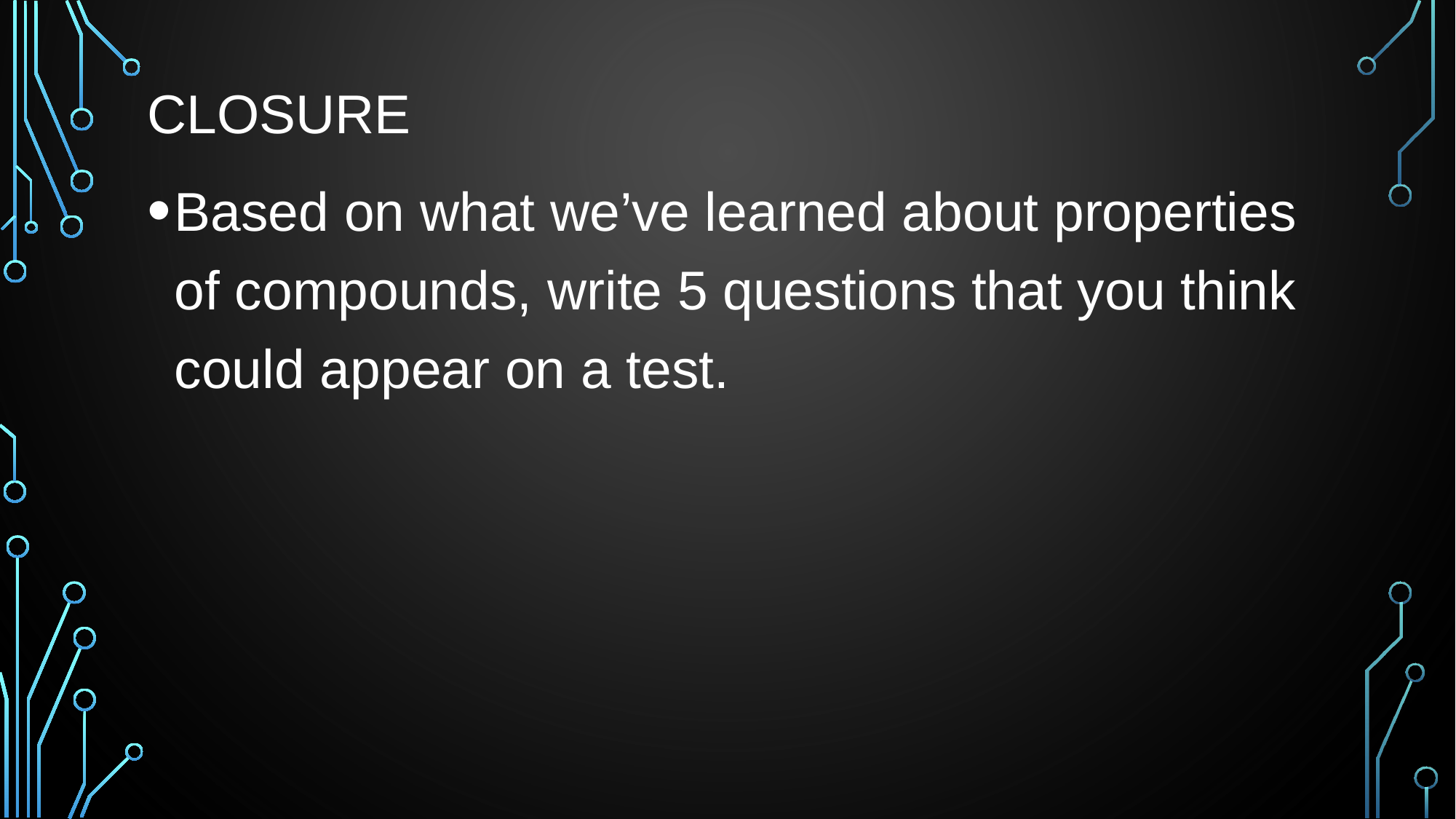

# Closure
Based on what we’ve learned about properties of compounds, write 5 questions that you think could appear on a test.